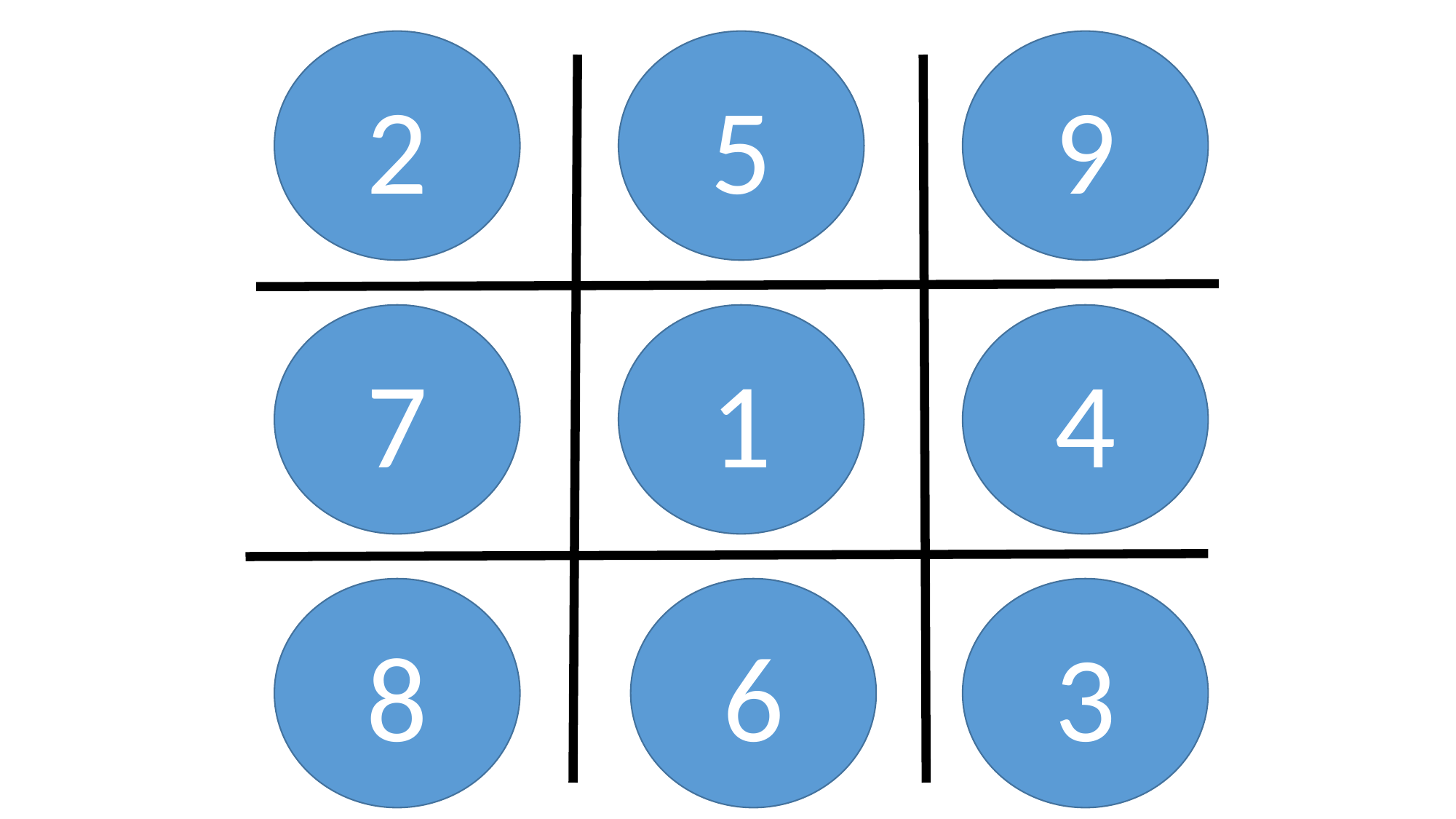

2
5
9
7
1
4
8
6
3